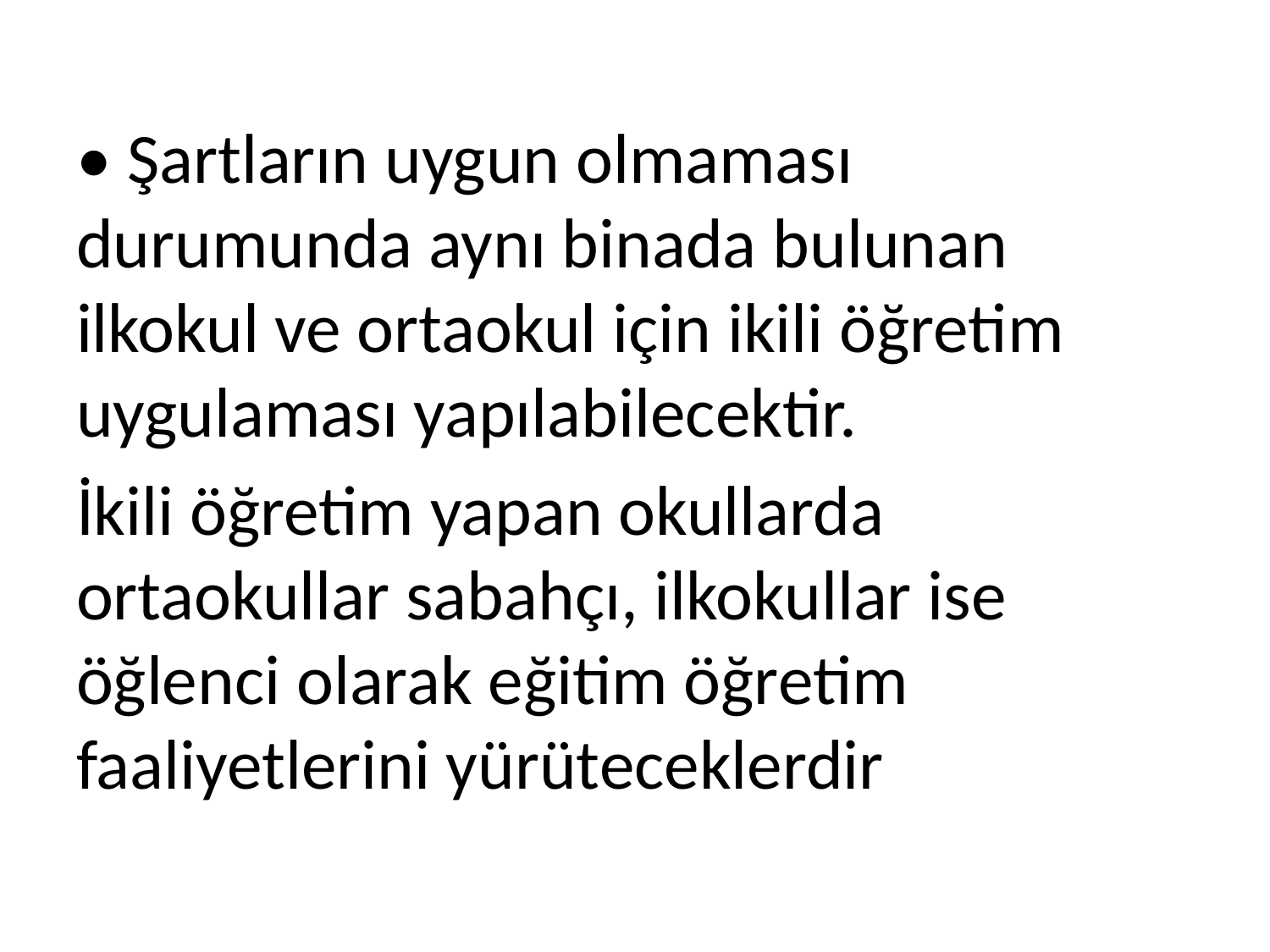

• Şartların uygun olmaması durumunda aynı binada bulunan ilkokul ve ortaokul için ikili öğretim uygulaması yapılabilecektir.
İkili öğretim yapan okullarda ortaokullar sabahçı, ilkokullar ise öğlenci olarak eğitim öğretim faaliyetlerini yürüteceklerdir